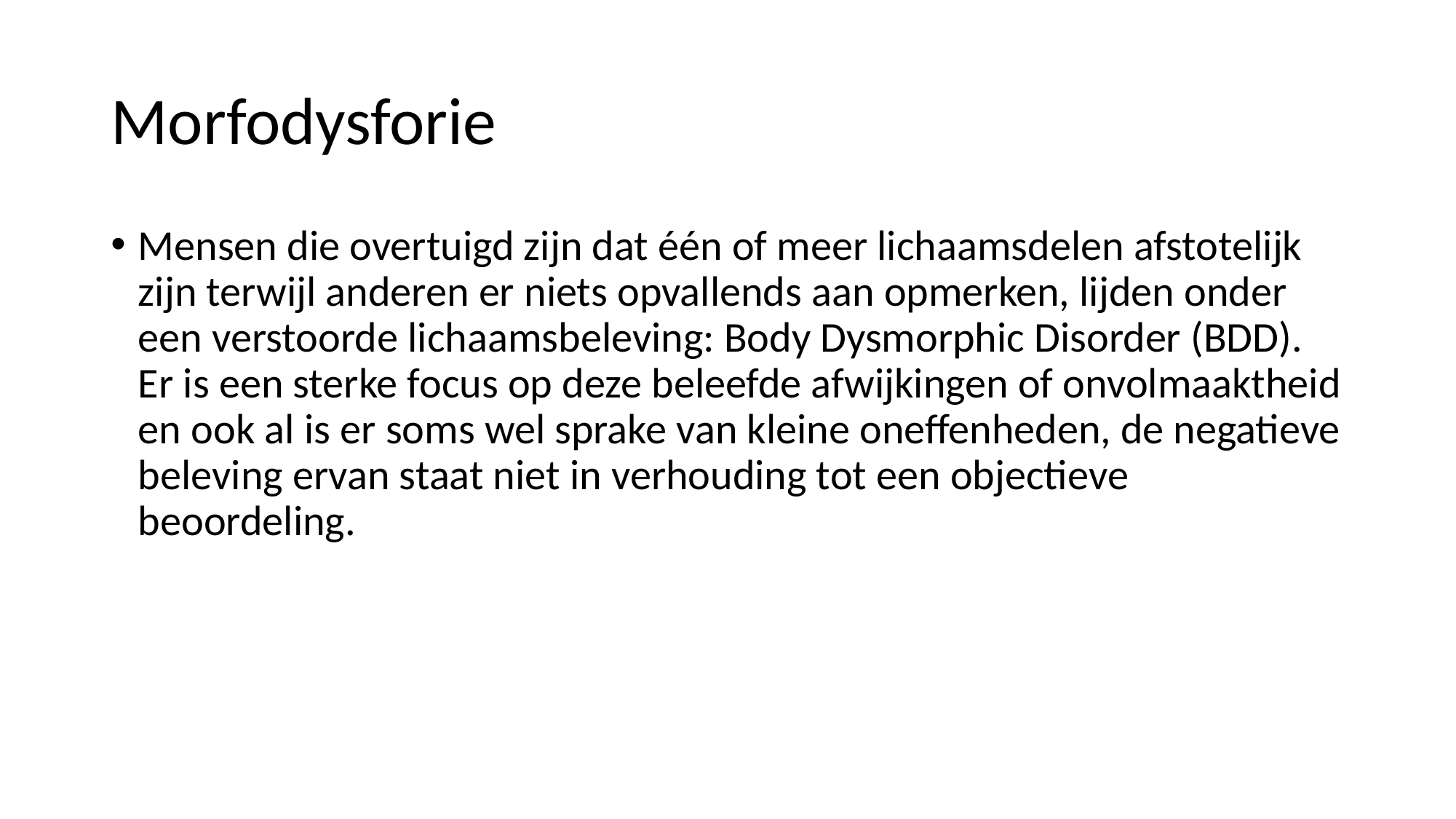

# Morfodysforie
Mensen die overtuigd zijn dat één of meer lichaamsdelen afstotelijk zijn terwijl anderen er niets opvallends aan opmerken, lijden onder een verstoorde lichaamsbeleving: Body Dysmorphic Disorder (BDD). Er is een sterke focus op deze beleefde afwijkingen of onvolmaaktheid en ook al is er soms wel sprake van kleine oneffenheden, de negatieve beleving ervan staat niet in verhouding tot een objectieve beoordeling.